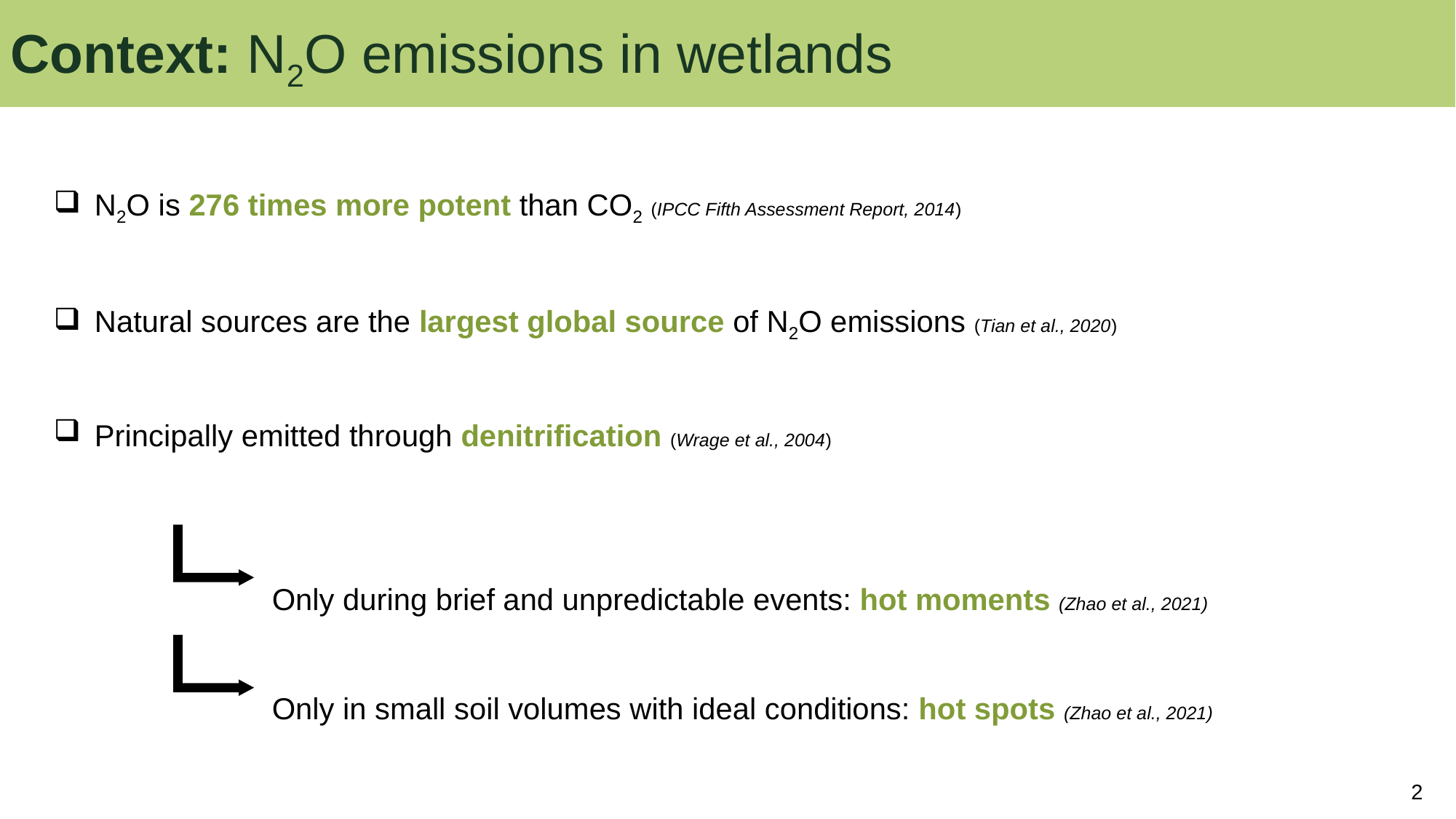

Context: N2O emissions in wetlands
N2O is 276 times more potent than CO2 (IPCC Fifth Assessment Report, 2014)

Natural sources are the largest global source of N2O emissions (Tian et al., 2020)

Principally emitted through denitrification (Wrage et al., 2004)

		Only during brief and unpredictable events: hot moments (Zhao et al., 2021)

		Only in small soil volumes with ideal conditions: hot spots (Zhao et al., 2021)